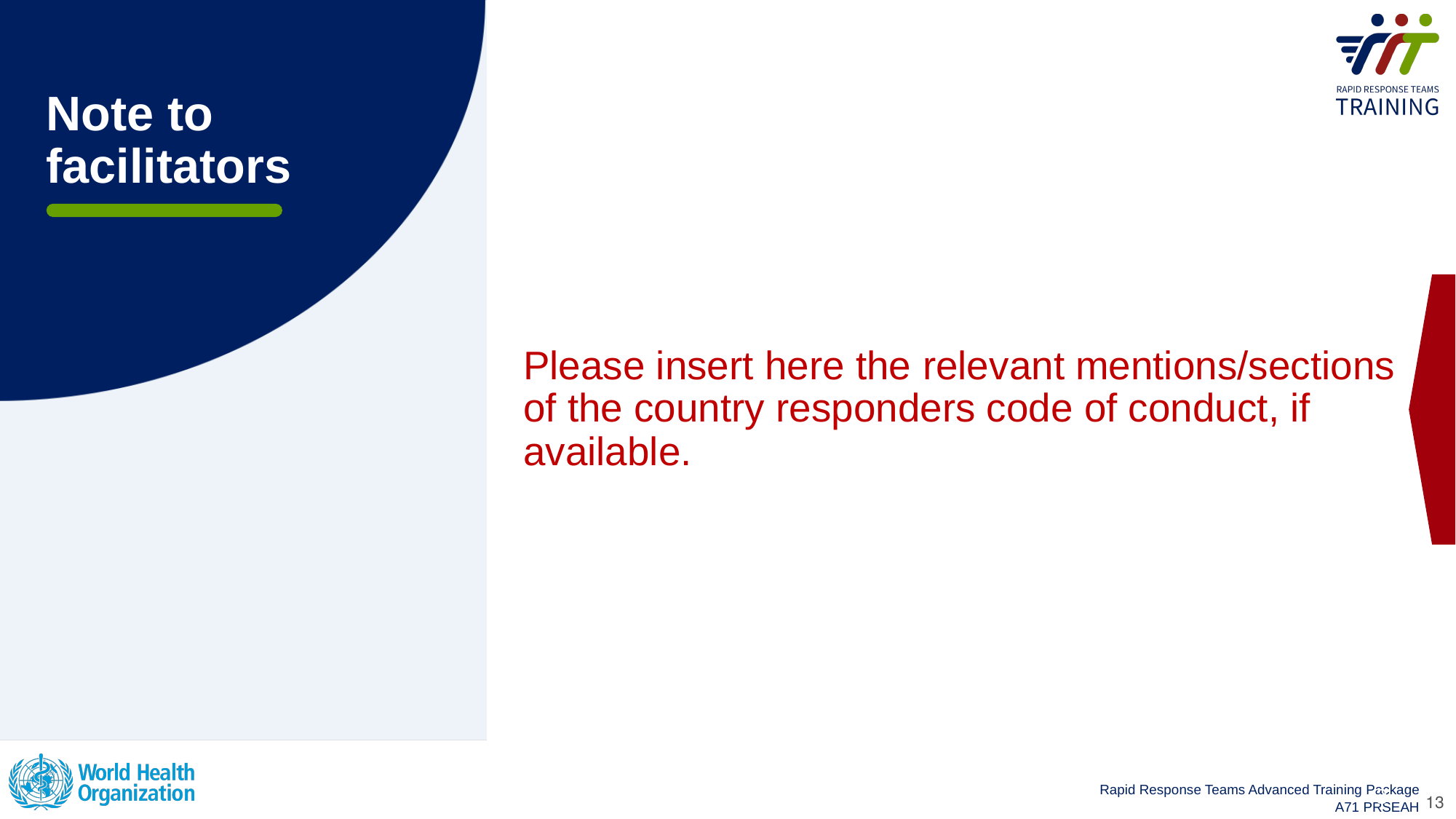

# Note to facilitators

Please insert here the relevant mentions/sections of the country responders code of conduct, if available.
13